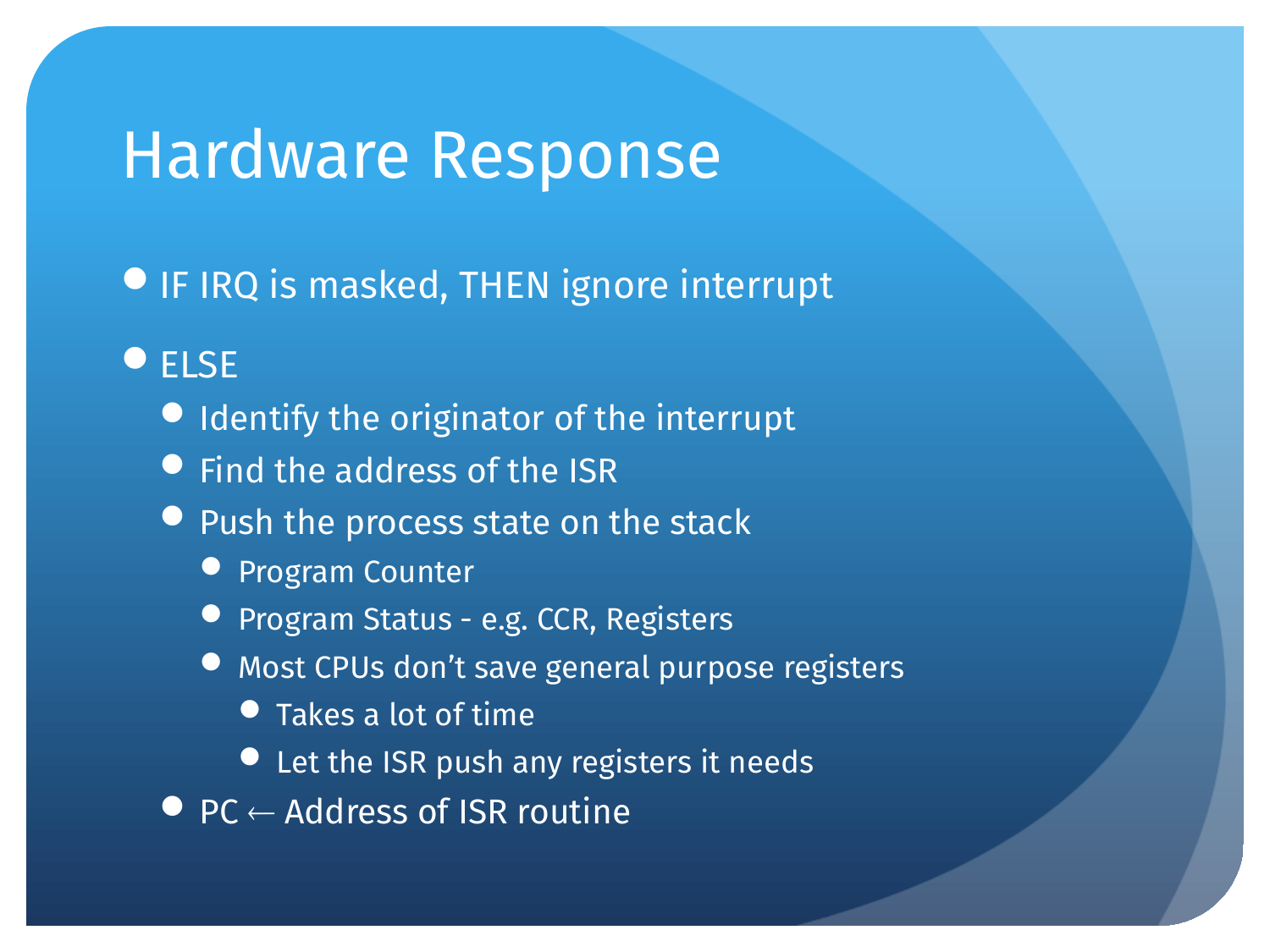

# Hardware Response
IF IRQ is masked, THEN ignore interrupt
ELSE
Identify the originator of the interrupt
Find the address of the ISR
Push the process state on the stack
Program Counter
Program Status - e.g. CCR, Registers
Most CPUs don’t save general purpose registers
Takes a lot of time
Let the ISR push any registers it needs
PC ← Address of ISR routine